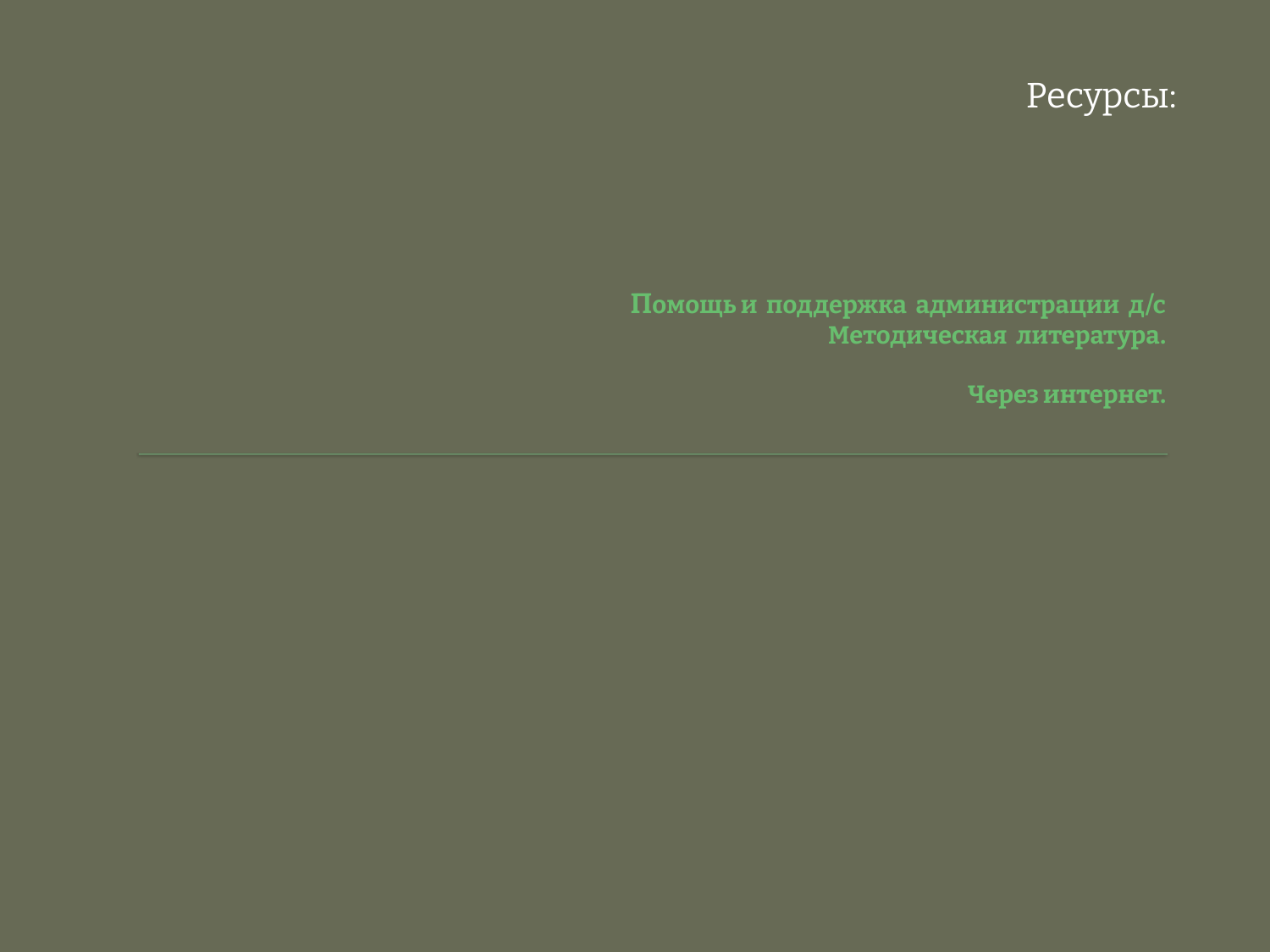

Ресурсы:
# Помощь и  поддержка  администрации  д/с Методическая  литература. Через интернет.